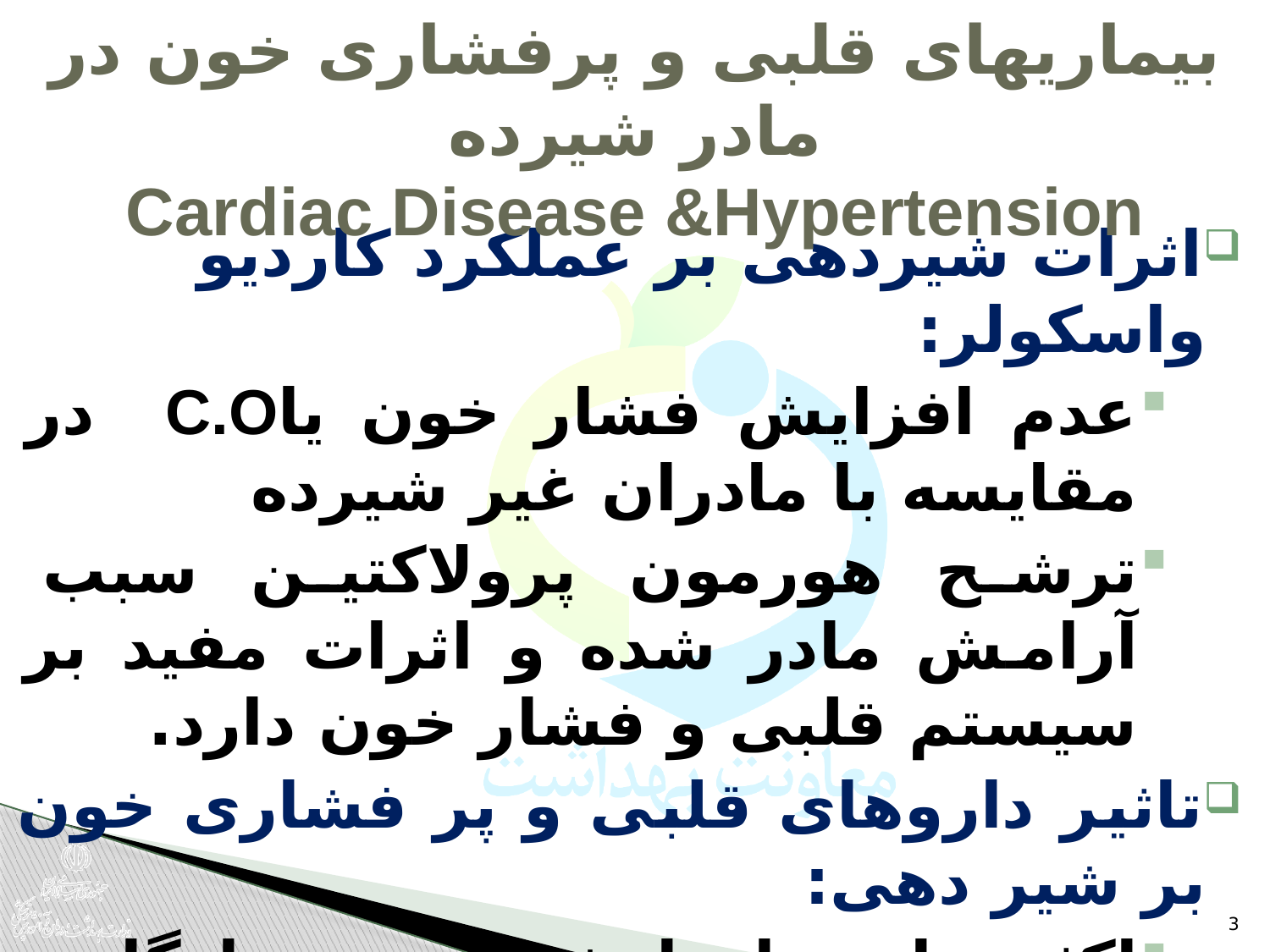

# بیماریهای قلبی و پرفشاری خون در مادر شیرده Cardiac Disease &Hypertension
اثرات شیردهی بر عملکرد کاردیو واسکولر:
عدم افزایش فشار خون یاC.O  در مقایسه با مادران غیر شیرده
ترشح هورمون پرولاکتین سبب آرامش مادر شده و اثرات مفید بر سیستم قلبی و فشار خون دارد.
تاثیر داروهای قلبی و پر فشاری خون بر شیر دهی:
اکثر داروها با شیردهی سازگاری دارند
در صورت مصرف دیورتیکها(با حداقل دوز تجویز شود)
3